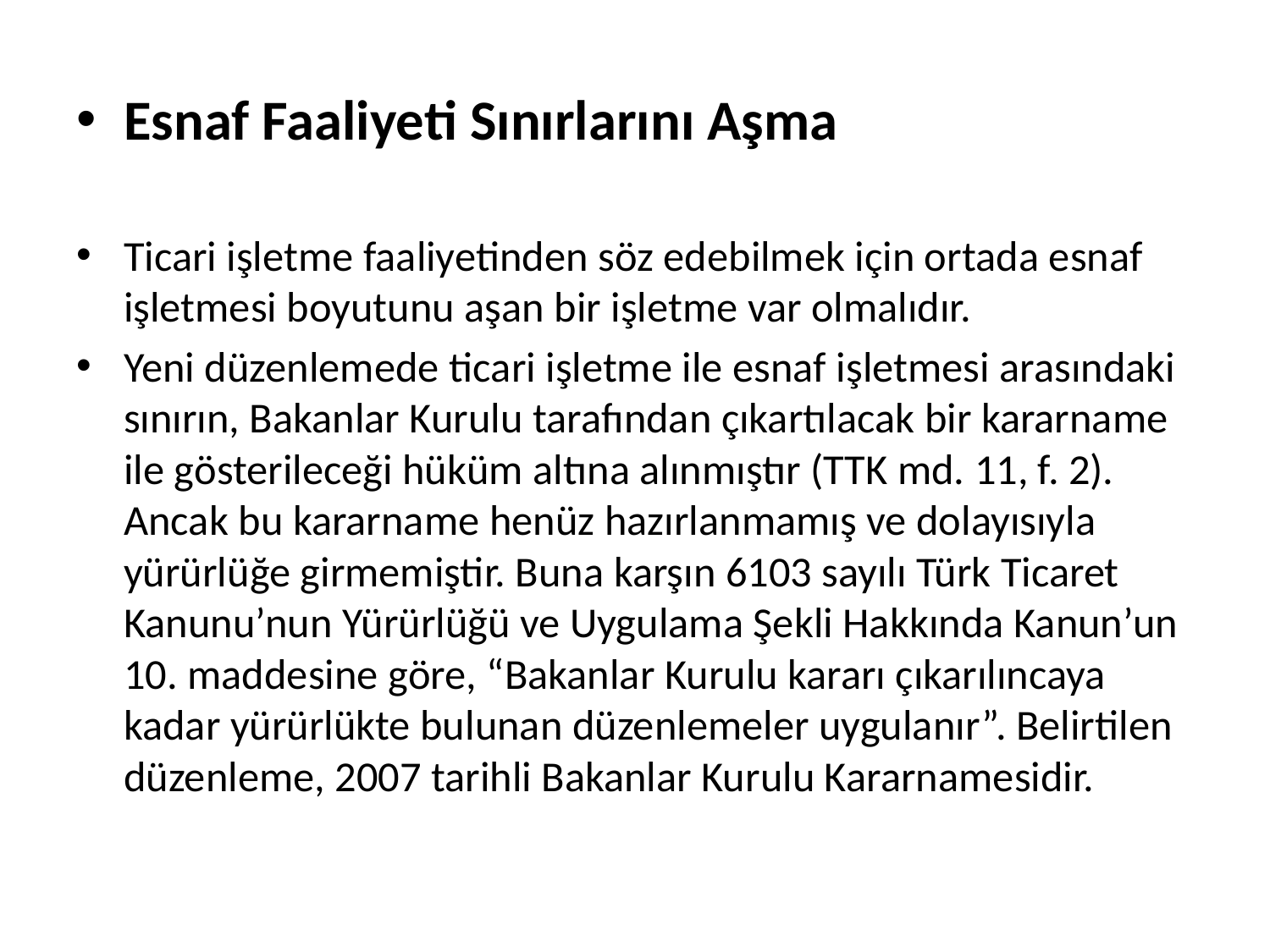

# Esnaf Faaliyeti Sınırlarını Aşma
Ticari işletme faaliyetinden söz edebilmek için ortada esnaf işletmesi boyutunu aşan bir işletme var olmalıdır.
Yeni düzenlemede ticari işletme ile esnaf işletmesi arasındaki sınırın, Bakanlar Kurulu tarafından çıkartılacak bir kararname ile gösterileceği hüküm altına alınmıştır (TTK md. 11, f. 2). Ancak bu kararname henüz hazırlanmamış ve dolayısıyla yürürlüğe girmemiştir. Buna karşın 6103 sayılı Türk Ticaret Kanunu’nun Yürürlüğü ve Uygulama Şekli Hakkında Kanun’un 10. maddesine göre, “Bakanlar Kurulu kararı çıkarılıncaya kadar yürürlükte bulunan düzenlemeler uygulanır”. Belirtilen düzenleme, 2007 tarihli Bakanlar Kurulu Kararnamesidir.